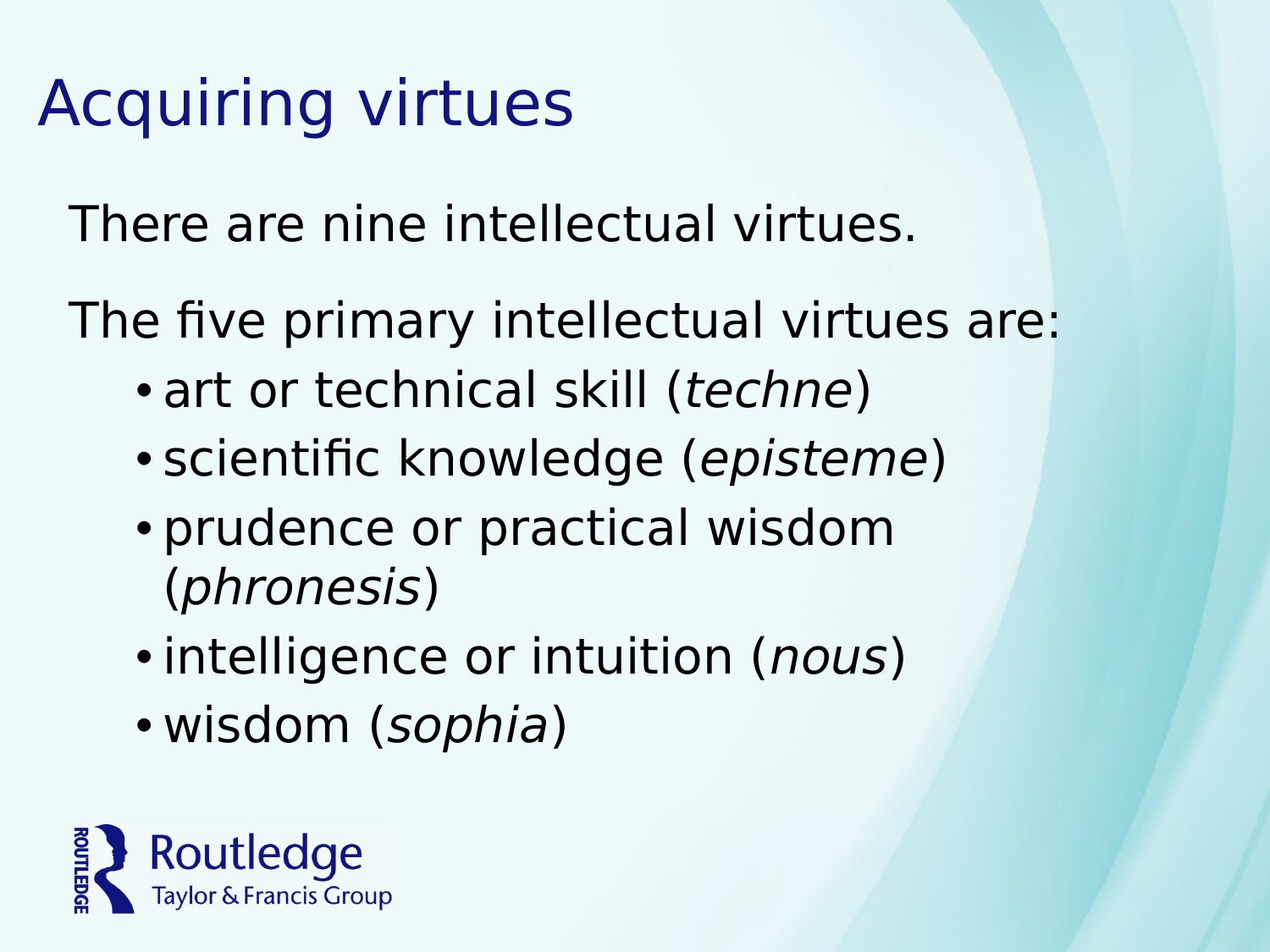

# Acquiring virtues
There are nine intellectual virtues.

The five primary intellectual virtues are:
art or technical skill (techne)
scientific knowledge (episteme)
prudence or practical wisdom (phronesis)
intelligence or intuition (nous)
wisdom (sophia)